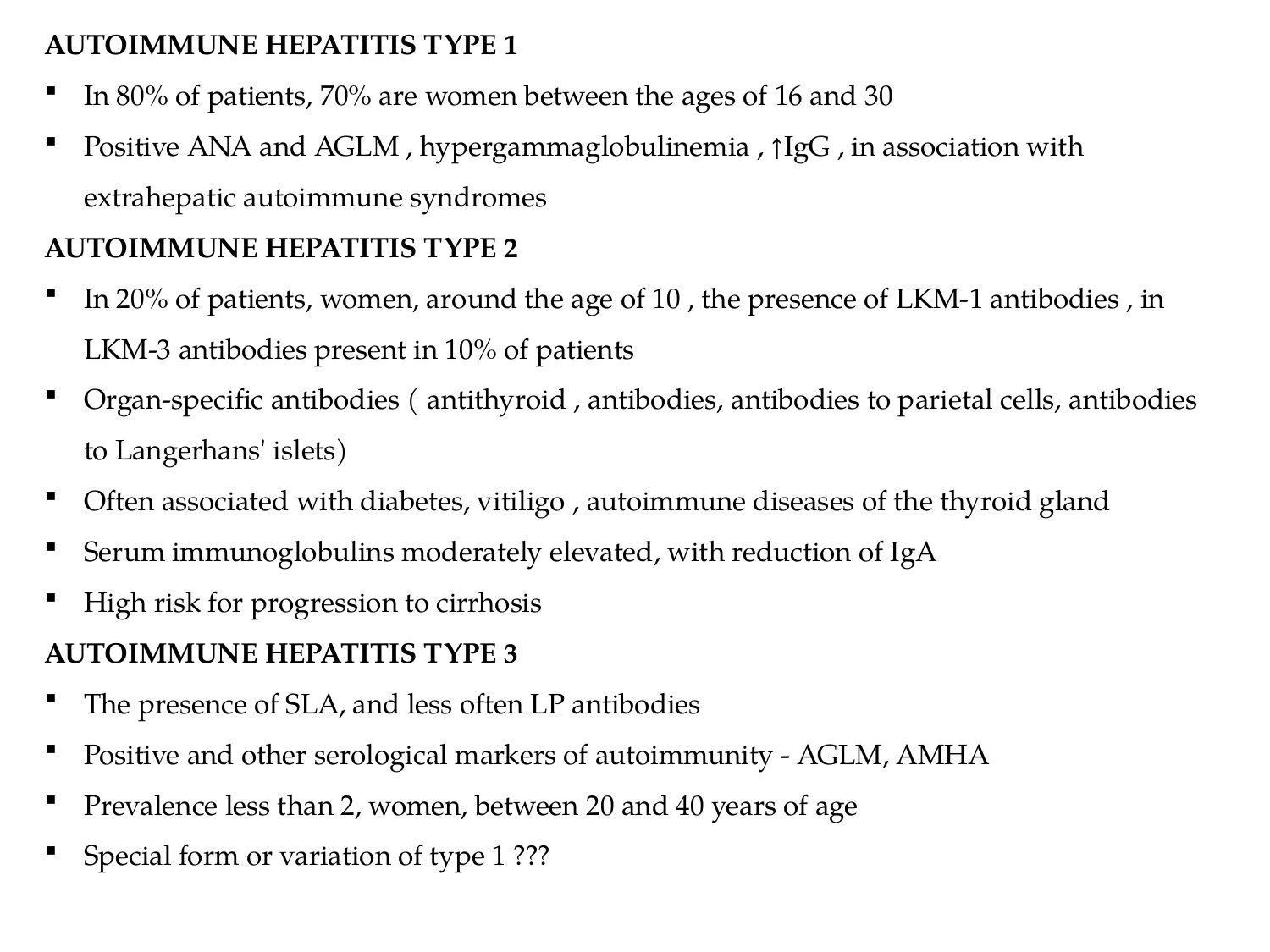

AUTOIMMUNE HEPATITIS TYPE 1
In 80% of patients, 70% are women between the ages of 16 and 30
Positive ANA and AGLM , hypergammaglobulinemia , ↑IgG , in association with extrahepatic autoimmune syndromes
AUTOIMMUNE HEPATITIS TYPE 2
In 20% of patients, women, around the age of 10 , the presence of LKM-1 antibodies , in LKM-3 antibodies present in 10% of patients
Organ-specific antibodies ( antithyroid , antibodies, antibodies to parietal cells, antibodies to Langerhans' islets)
Often associated with diabetes, vitiligo , autoimmune diseases of the thyroid gland
Serum immunoglobulins moderately elevated, with reduction of IgA
High risk for progression to cirrhosis
AUTOIMMUNE HEPATITIS TYPE 3
The presence of SLA, and less often LP antibodies
Positive and other serological markers of autoimmunity - AGLM, AMHA
Prevalence less than 2, women, between 20 and 40 years of age
Special form or variation of type 1 ???